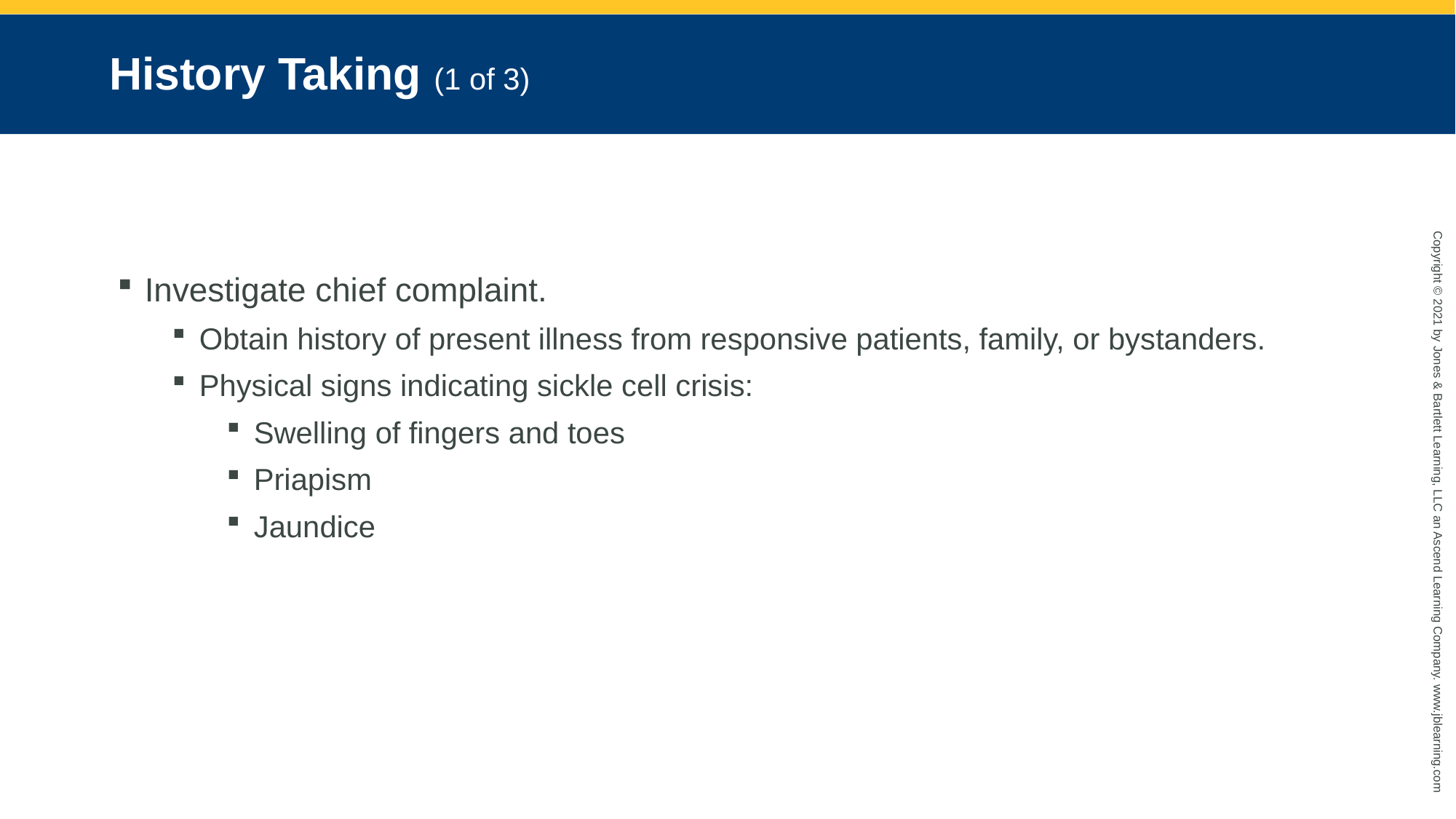

# History Taking (1 of 3)
Investigate chief complaint.
Obtain history of present illness from responsive patients, family, or bystanders.
Physical signs indicating sickle cell crisis:
Swelling of fingers and toes
Priapism
Jaundice